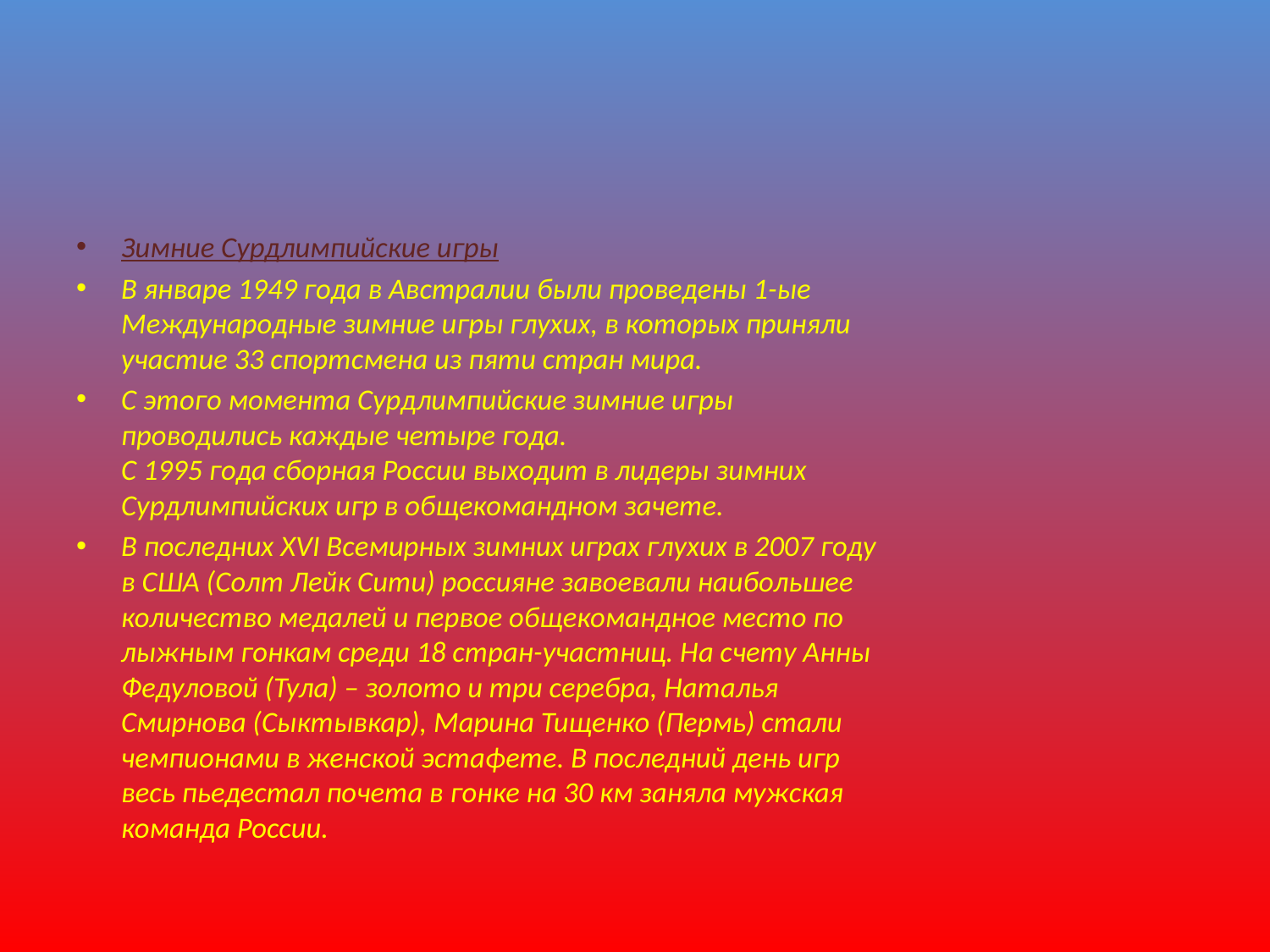

#
Зимние Сурдлимпийские игры
В январе 1949 года в Австралии были проведены 1-ые Международные зимние игры глухих, в которых приняли участие 33 спортсмена из пяти стран мира.
С этого момента Сурдлимпийские зимние игры проводились каждые четыре года.
С 1995 года сборная России выходит в лидеры зимних Сурдлимпийских игр в общекомандном зачете.
В последних XVI Всемирных зимних играх глухих в 2007 году в США (Солт Лейк Сити) россияне завоевали наибольшее количество медалей и первое общекомандное место по лыжным гонкам среди 18 стран-участниц. На счету Анны Федуловой (Тула) – золото и три серебра, Наталья Смирнова (Сыктывкар), Марина Тищенко (Пермь) стали чемпионами в женской эстафете. В последний день игр весь пьедестал почета в гонке на 30 км заняла мужская команда России.